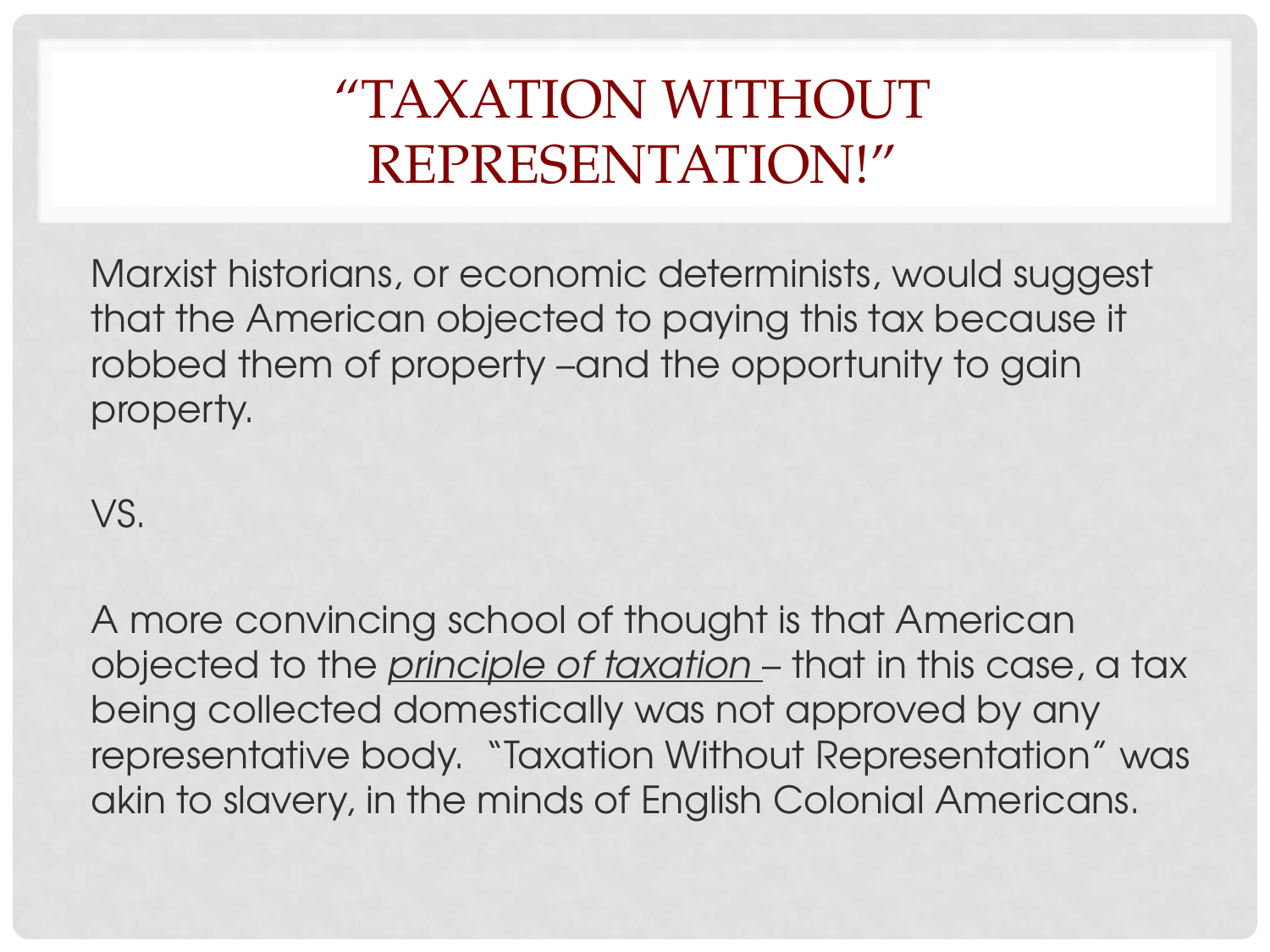

# “Taxation without representation!”
Marxist historians, or economic determinists, would suggest that the American objected to paying this tax because it robbed them of property –and the opportunity to gain property.

				VS.

A more convincing school of thought is that American objected to the principle of taxation – that in this case, a tax being collected domestically was not approved by any representative body.  “Taxation Without Representation” was akin to slavery, in the minds of English Colonial Americans.